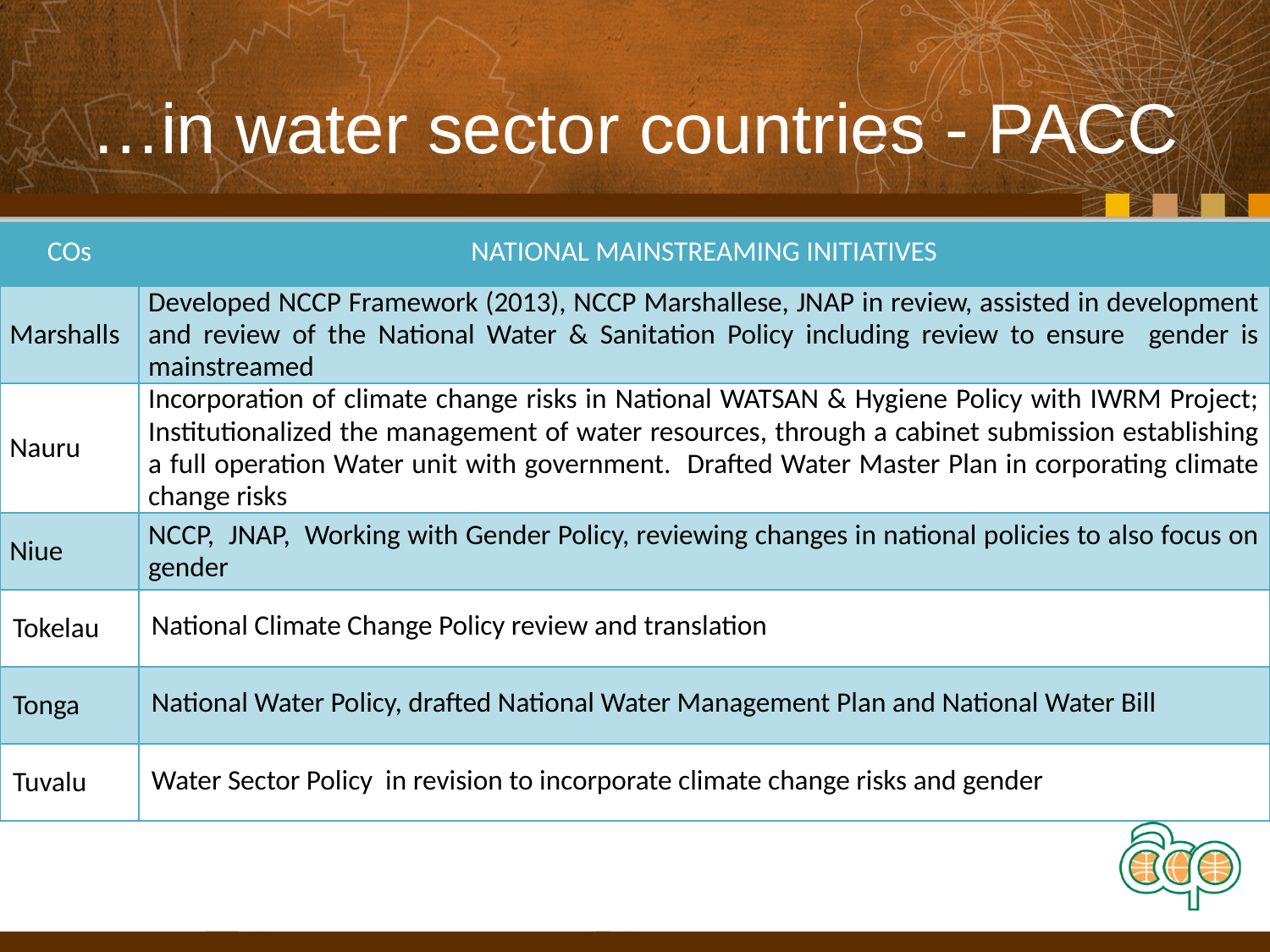

# …in water sector countries - PACC
| COs | NATIONAL MAINSTREAMING INITIATIVES |
| --- | --- |
| Marshalls | Developed NCCP Framework (2013), NCCP Marshallese, JNAP in review, assisted in development and review of the National Water & Sanitation Policy including review to ensure gender is mainstreamed |
| Nauru | Incorporation of climate change risks in National WATSAN & Hygiene Policy with IWRM Project; Institutionalized the management of water resources, through a cabinet submission establishing a full operation Water unit with government. Drafted Water Master Plan in corporating climate change risks |
| Niue | NCCP, JNAP, Working with Gender Policy, reviewing changes in national policies to also focus on gender |
| Tokelau | National Climate Change Policy review and translation |
| Tonga | National Water Policy, drafted National Water Management Plan and National Water Bill |
| Tuvalu | Water Sector Policy in revision to incorporate climate change risks and gender |